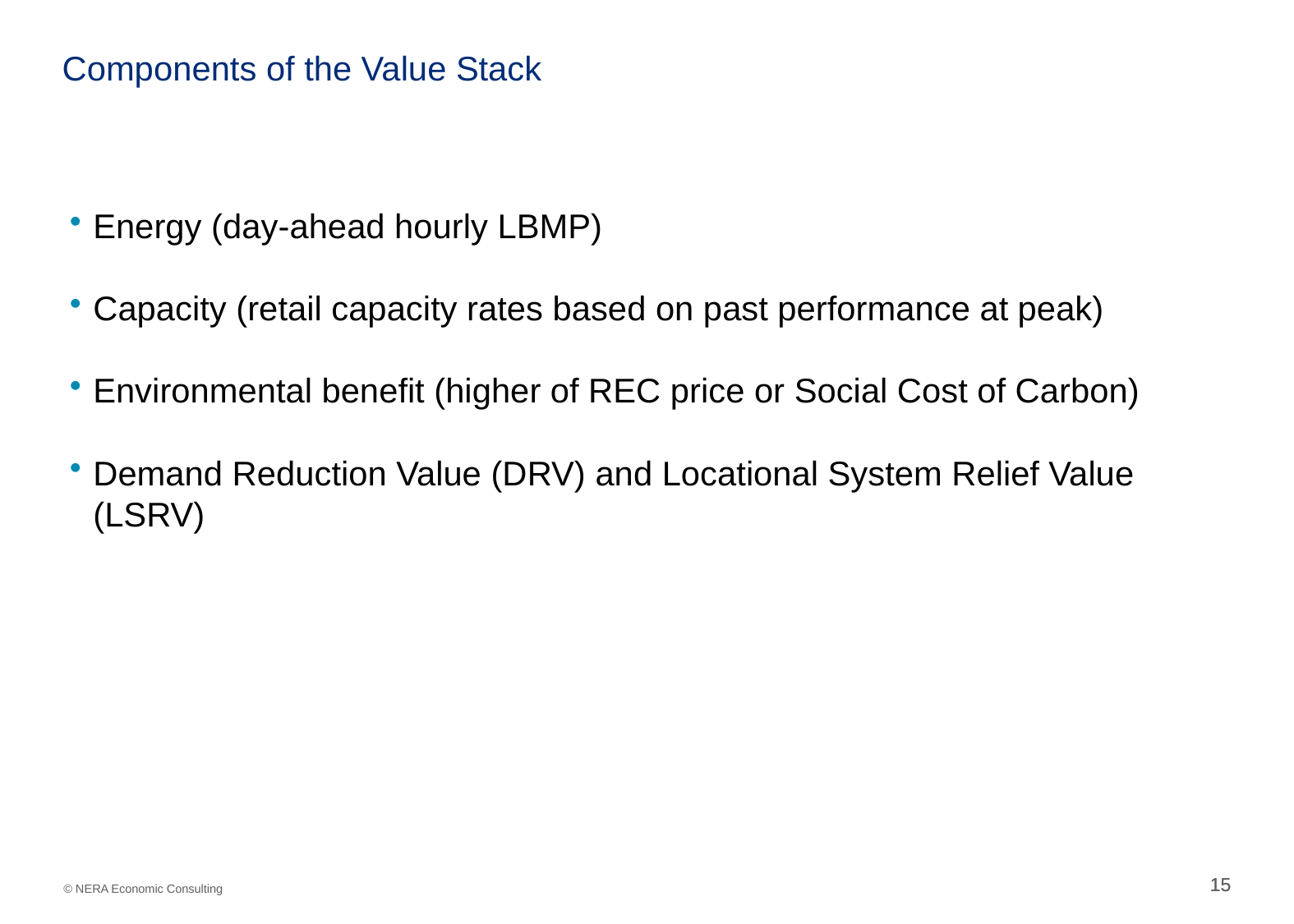

# Components of the Value Stack
Energy (day-ahead hourly LBMP)
Capacity (retail capacity rates based on past performance at peak)
Environmental benefit (higher of REC price or Social Cost of Carbon)
Demand Reduction Value (DRV) and Locational System Relief Value (LSRV)